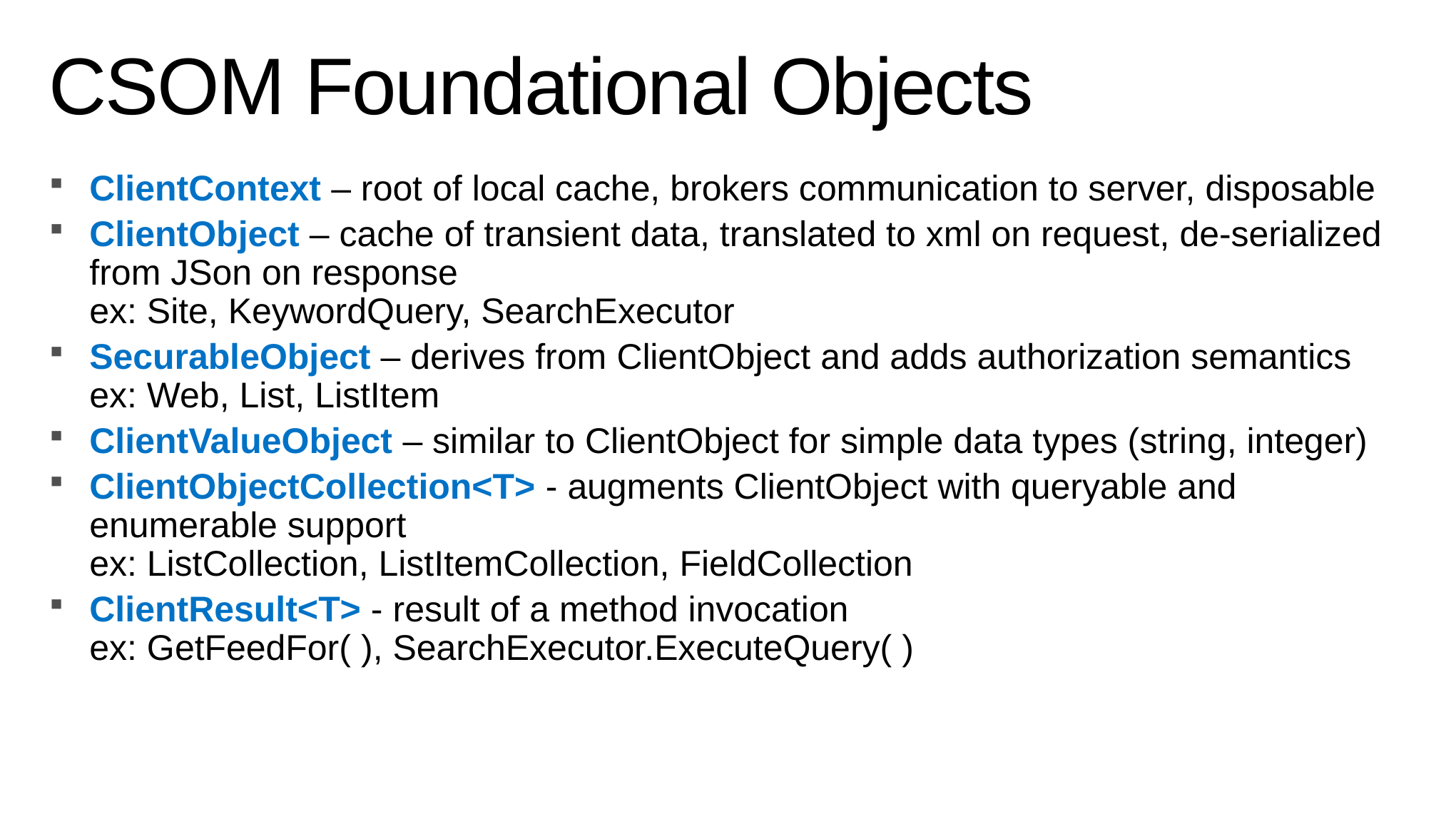

# CSOM Foundational Objects
ClientContext – root of local cache, brokers communication to server, disposable
ClientObject – cache of transient data, translated to xml on request, de-serialized from JSon on response
ex: Site, KeywordQuery, SearchExecutor
SecurableObject – derives from ClientObject and adds authorization semantics
ex: Web, List, ListItem
ClientValueObject – similar to ClientObject for simple data types (string, integer)
ClientObjectCollection<T> - augments ClientObject with queryable and enumerable support
ex: ListCollection, ListItemCollection, FieldCollection
ClientResult<T> - result of a method invocation
ex: GetFeedFor( ), SearchExecutor.ExecuteQuery( )